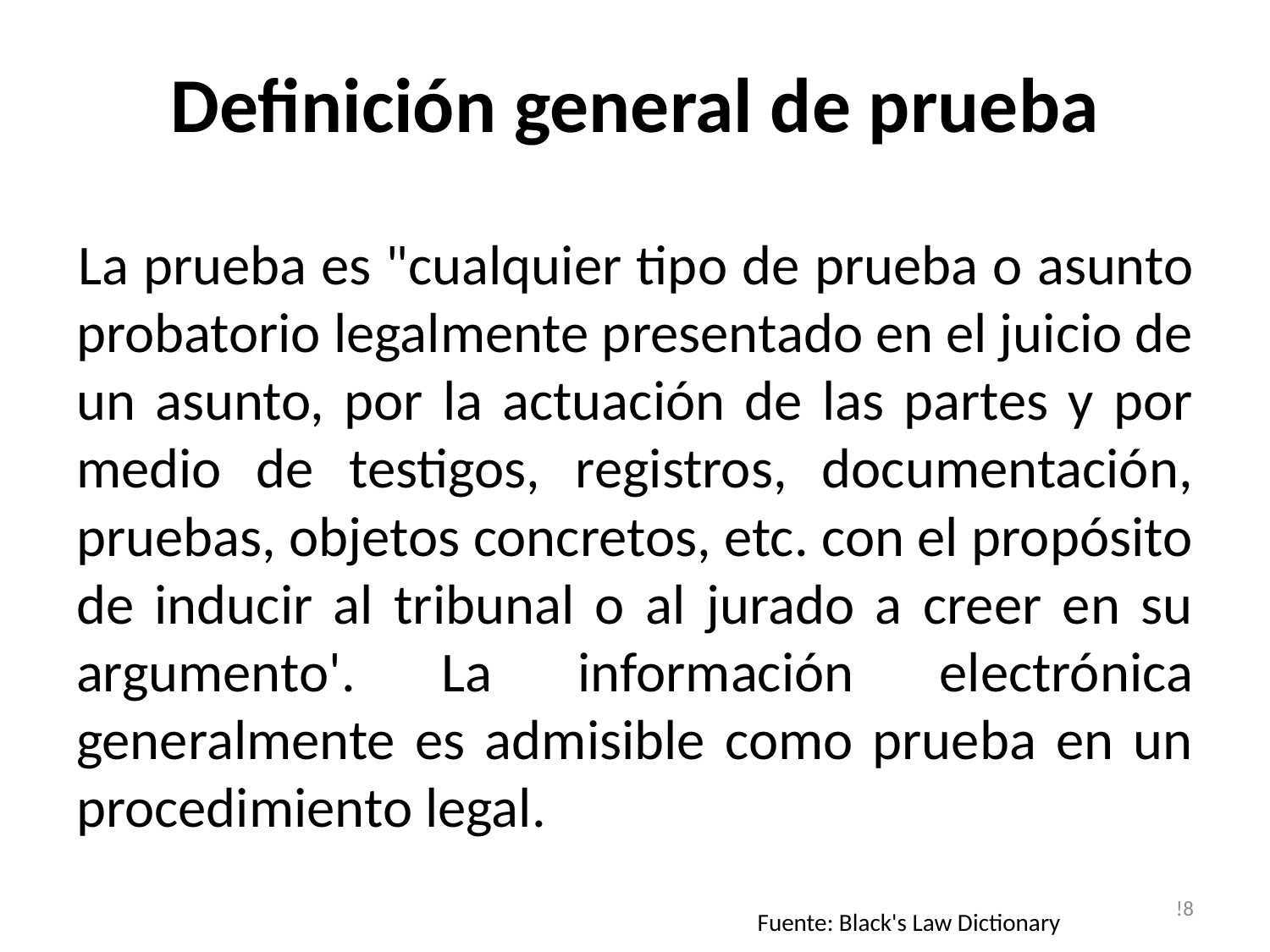

# Definición general de prueba
La prueba es "cualquier tipo de prueba o asunto probatorio legalmente presentado en el juicio de un asunto, por la actuación de las partes y por medio de testigos, registros, documentación, pruebas, objetos concretos, etc. con el propósito de inducir al tribunal o al jurado a creer en su argumento'. La información electrónica generalmente es admisible como prueba en un procedimiento legal.
!8
Fuente: Black's Law Dictionary